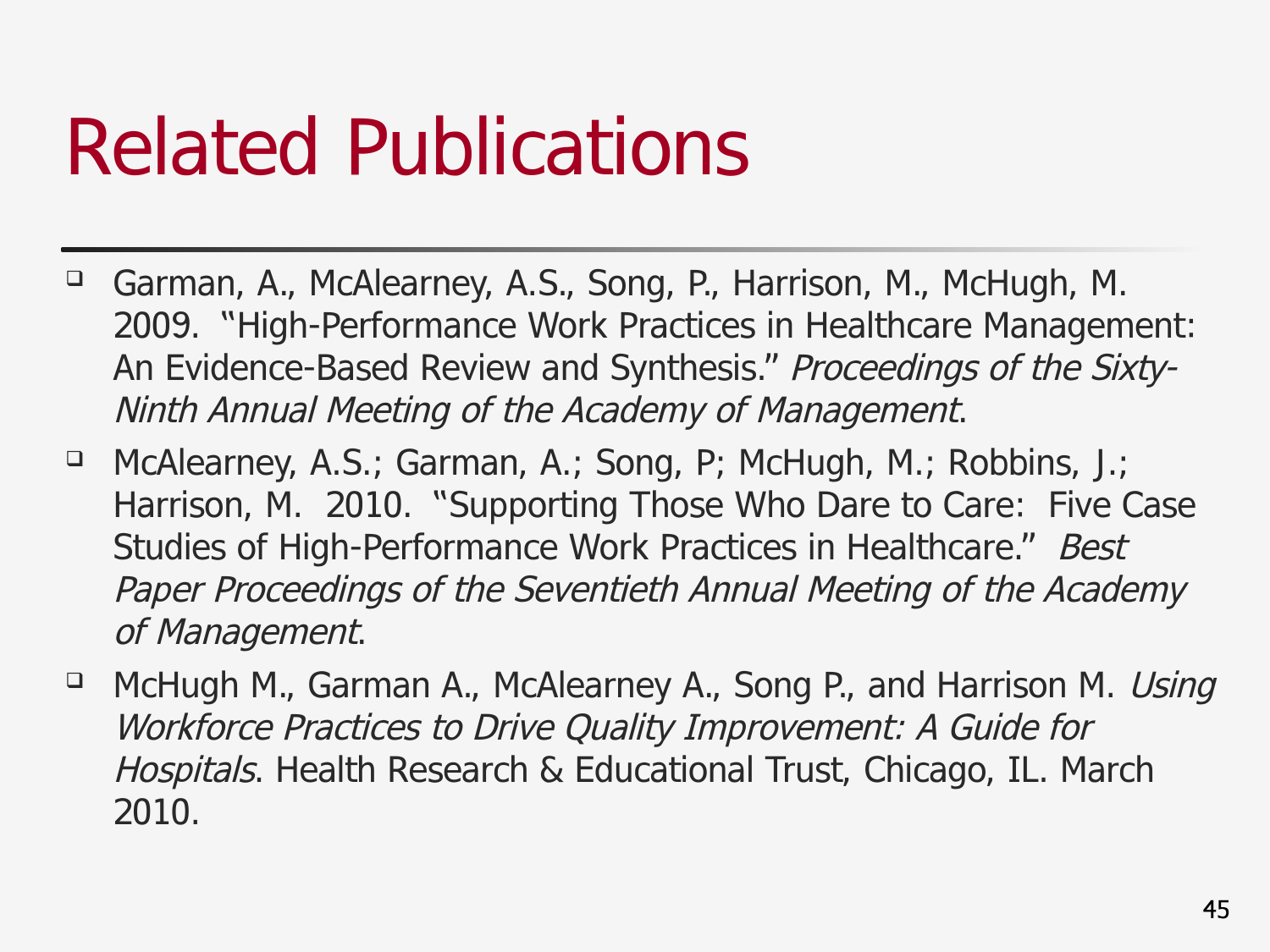

# Related Publications
Garman, A., McAlearney, A.S., Song, P., Harrison, M., McHugh, M.  2009.  “High-Performance Work Practices in Healthcare Management:  An Evidence-Based Review and Synthesis.” Proceedings of the Sixty-Ninth Annual Meeting of the Academy of Management.
McAlearney, A.S.; Garman, A.; Song, P; McHugh, M.; Robbins, J.; Harrison, M.  2010.  “Supporting Those Who Dare to Care:  Five Case Studies of High-Performance Work Practices in Healthcare.”  Best Paper Proceedings of the Seventieth Annual Meeting of the Academy of Management.
McHugh M., Garman A., McAlearney A., Song P., and Harrison M. Using Workforce Practices to Drive Quality Improvement: A Guide for Hospitals. Health Research & Educational Trust, Chicago, IL. March 2010.

45